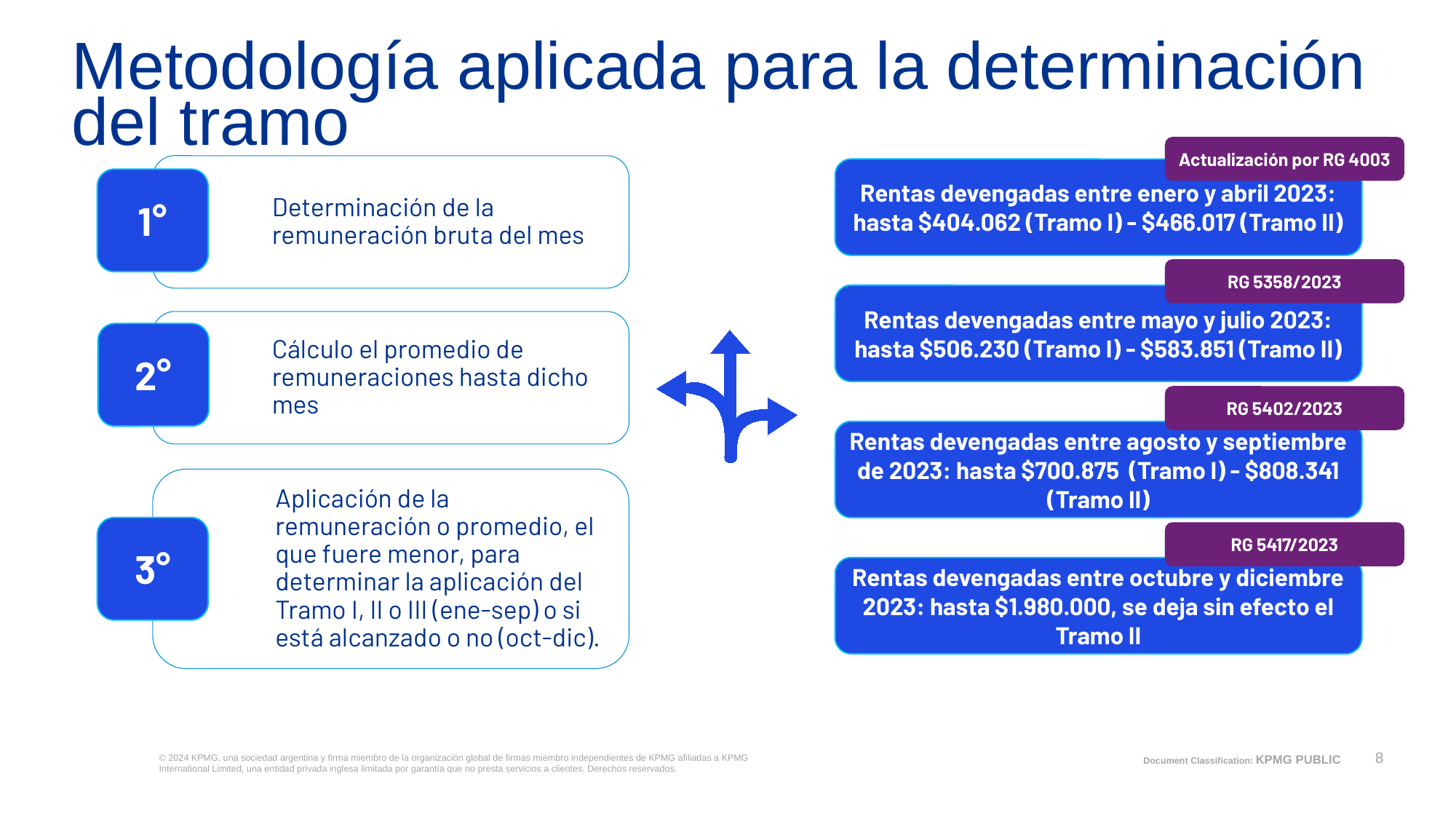

Metodología aplicada para la determinación del tramo
Actualización por RG 4003

Determinación de la remuneración bruta del mes
Rentas devengadas entre enero y abril 2023: hasta $404.062 (Tramo I) - $466.017 (Tramo II)
1°
RG 5358/2023
Rentas devengadas entre mayo y julio 2023: hasta $506.230 (Tramo I) - $583.851 (Tramo II)

Cálculo el promedio de remuneraciones hasta dicho mes
2°

RG 5402/2023
Rentas devengadas entre agosto y septiembre de 2023: hasta $700.875  (Tramo I) - $808.341 (Tramo II)

Aplicación de la remuneración o promedio, el que fuere menor, para determinar la aplicación del Tramo I, II o III (ene-sep) o si está alcanzado o no (oct-dic).
3°
RG 5417/2023
Rentas devengadas entre octubre y diciembre 2023: hasta $1.980.000, se deja sin efecto el Tramo II